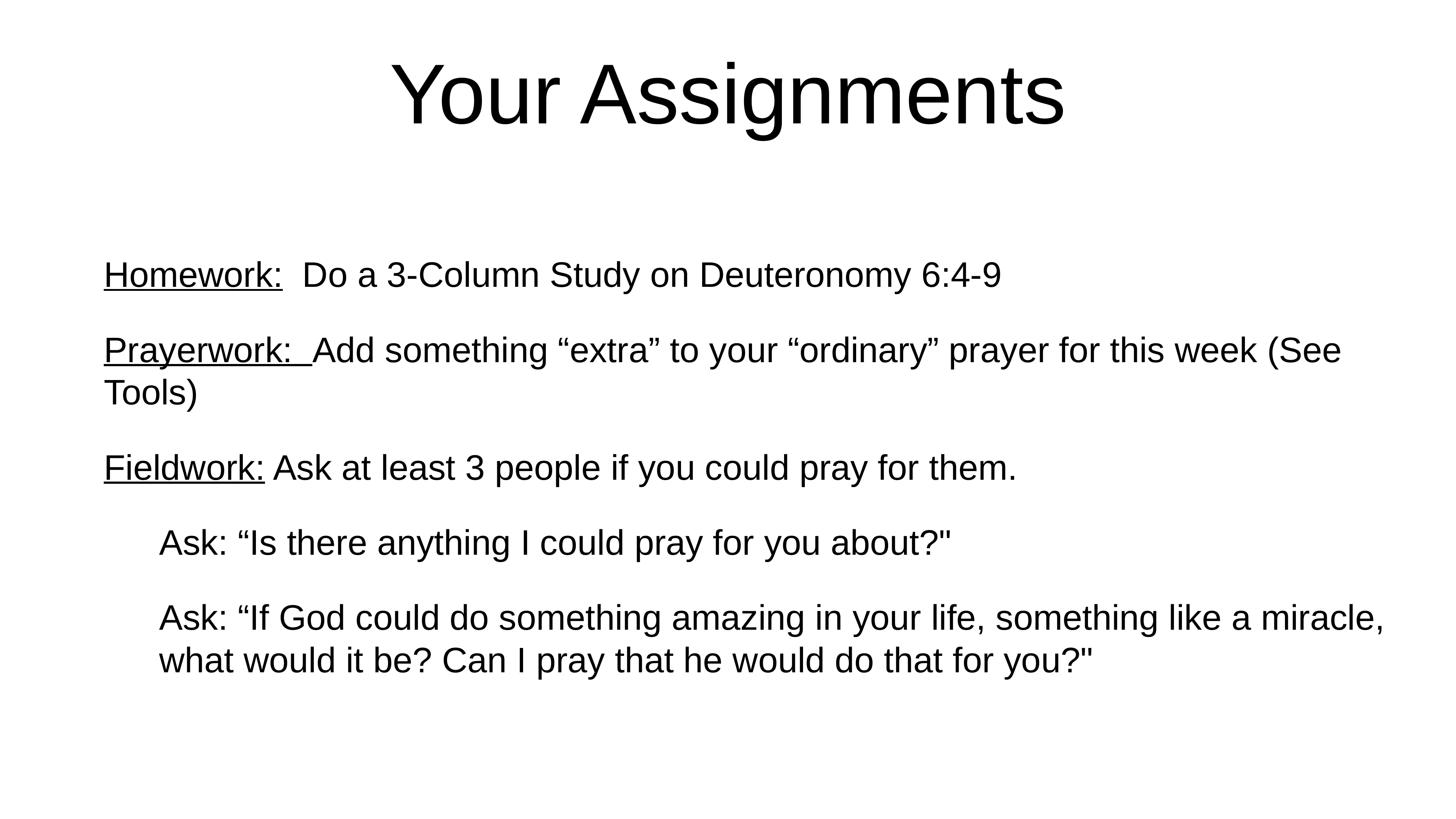

# Your Assignments
Homework:  Do a 3-Column Study on Deuteronomy 6:4-9
Prayerwork:  Add something “extra” to your “ordinary” prayer for this week (See Tools)
Fieldwork: Ask at least 3 people if you could pray for them.
Ask: “Is there anything I could pray for you about?"
Ask: “If God could do something amazing in your life, something like a miracle, what would it be? Can I pray that he would do that for you?"